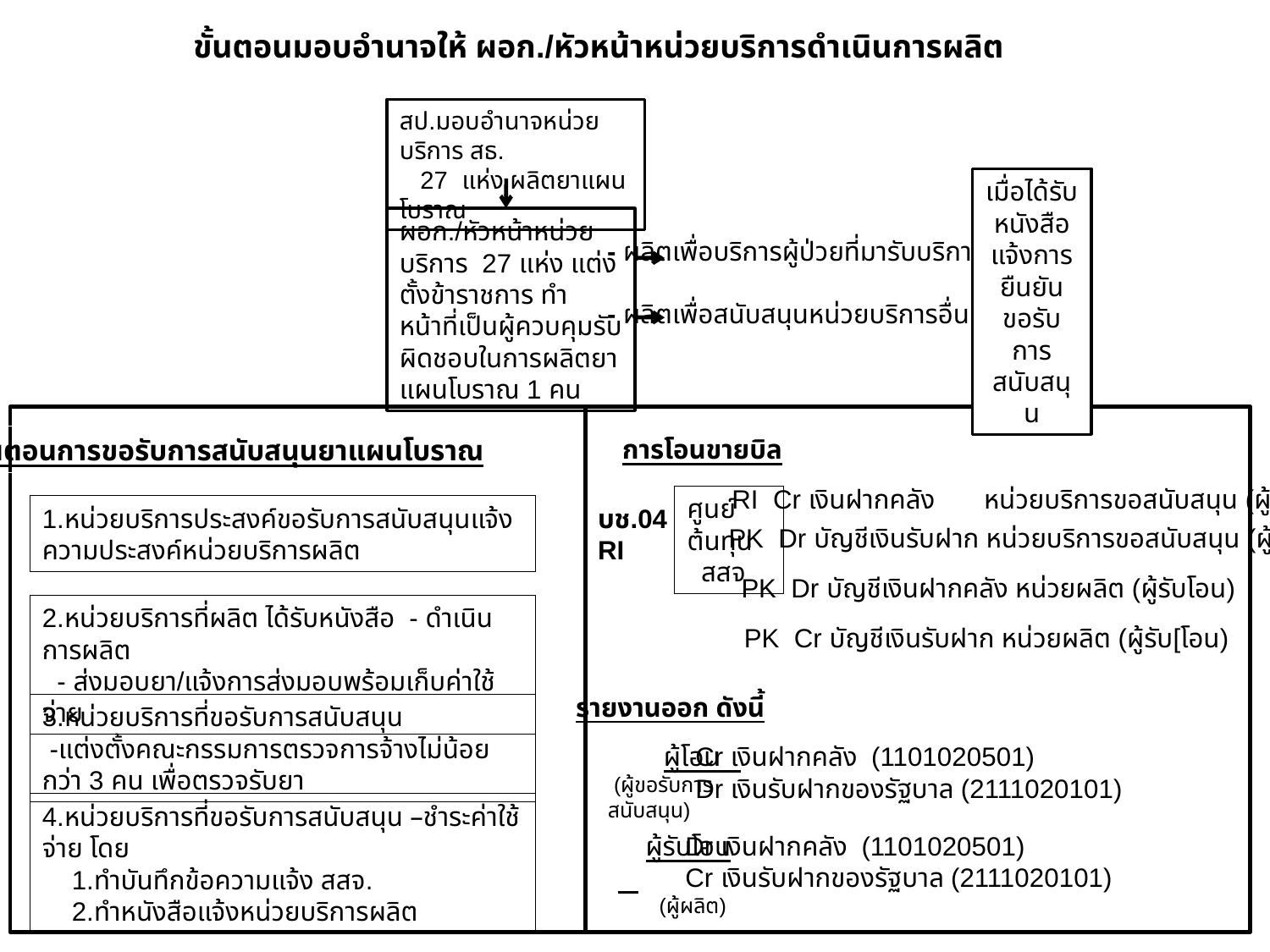

ขั้นตอนมอบอำนาจให้ ผอก./หัวหน้าหน่วยบริการดำเนินการผลิต
สป.มอบอำนาจหน่วยบริการ สธ.
   27  แห่ง ผลิตยาแผนโบราณ
เมื่อได้รับหนังสือแจ้งการยืนยันขอรับการสนับสนุน
ผอก./หัวหน้าหน่วยบริการ  27 แห่ง แต่งตั้งข้าราชการ ทำหน้าที่เป็นผู้ควบคุมรับผิดชอบในการผลิตยาแผนโบราณ 1 คน
- ผลิตเพื่อบริการผู้ป่วยที่มารับบริการ

- ผลิตเพื่อสนับสนุนหน่วยบริการอื่น

ขั้นตอนการขอรับการสนับสนุนยาแผนโบราณ
การโอนขายบิล
RI  Cr เงินฝากคลัง       หน่วยบริการขอสนับสนุน (ผู้โอน)
ศูนย์ต้นทุน
  สสจ
1.หน่วยบริการประสงค์ขอรับการสนับสนุนแจ้งความประสงค์หน่วยบริการผลิต
บช.04 RI
PK  Dr บัญชีเงินรับฝาก หน่วยบริการขอสนับสนุน (ผู้โอน)
PK  Dr บัญชีเงินฝากคลัง หน่วยผลิต (ผู้รับโอน)
2.หน่วยบริการที่ผลิต ได้รับหนังสือ  - ดำเนินการผลิต
  - ส่งมอบยา/แจ้งการส่งมอบพร้อมเก็บค่าใช้จ่าย
PK  Cr บัญชีเงินรับฝาก หน่วยผลิต (ผู้รับ[โอน)
รายงานออก ดังนี้
3.หน่วยบริการที่ขอรับการสนับสนุน
 -แต่งตั้งคณะกรรมการตรวจการจ้างไม่น้อยกว่า 3 คน เพื่อตรวจรับยา
        ผู้โอน
 (ผู้ขอรับการ สนับสนุน)
Cr เงินฝากคลัง  (1101020501)
Dr เงินรับฝากของรัฐบาล (2111020101)
4.หน่วยบริการที่ขอรับการสนับสนุน –ชำระค่าใช้จ่าย โดย
    1.ทำบันทึกข้อความแจ้ง สสจ.
    2.ทำหนังสือแจ้งหน่วยบริการผลิต
    ผู้รับโอน
       (ผู้ผลิต)
Dr เงินฝากคลัง  (1101020501)
Cr เงินรับฝากของรัฐบาล (2111020101)